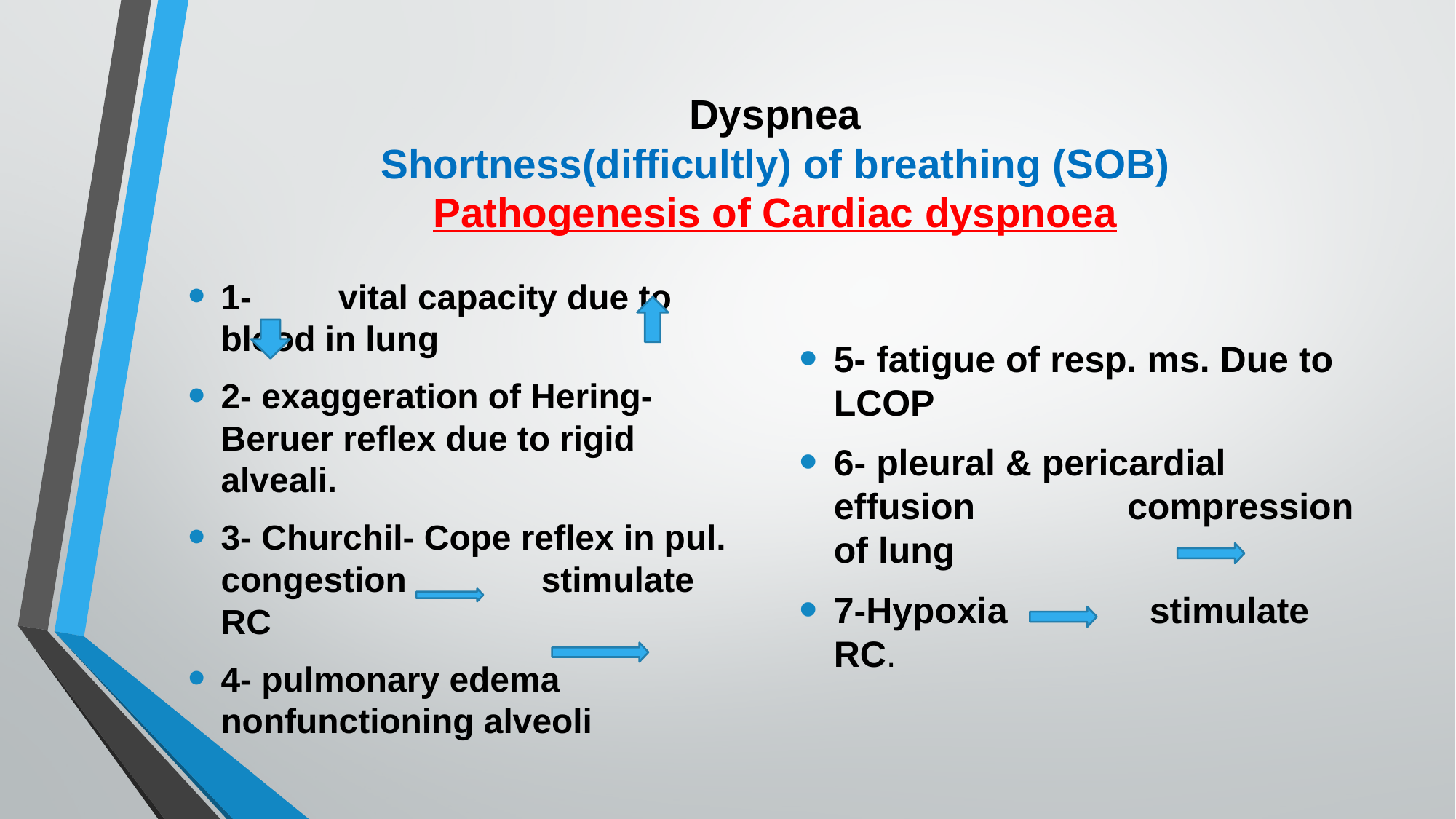

# Dyspnea Shortness(difficultly) of breathing (SOB) Pathogenesis of Cardiac dyspnoea
1-         vital capacity due to        blood in lung
2- exaggeration of Hering-Beruer reflex due to rigid alveali.
3- Churchil- Cope reflex in pul. congestion              stimulate RC
4- pulmonary edema               nonfunctioning alveoli

5- fatigue of resp. ms. Due to LCOP
6- pleural & pericardial effusion               compression of lung
7-Hypoxia              stimulate RC.